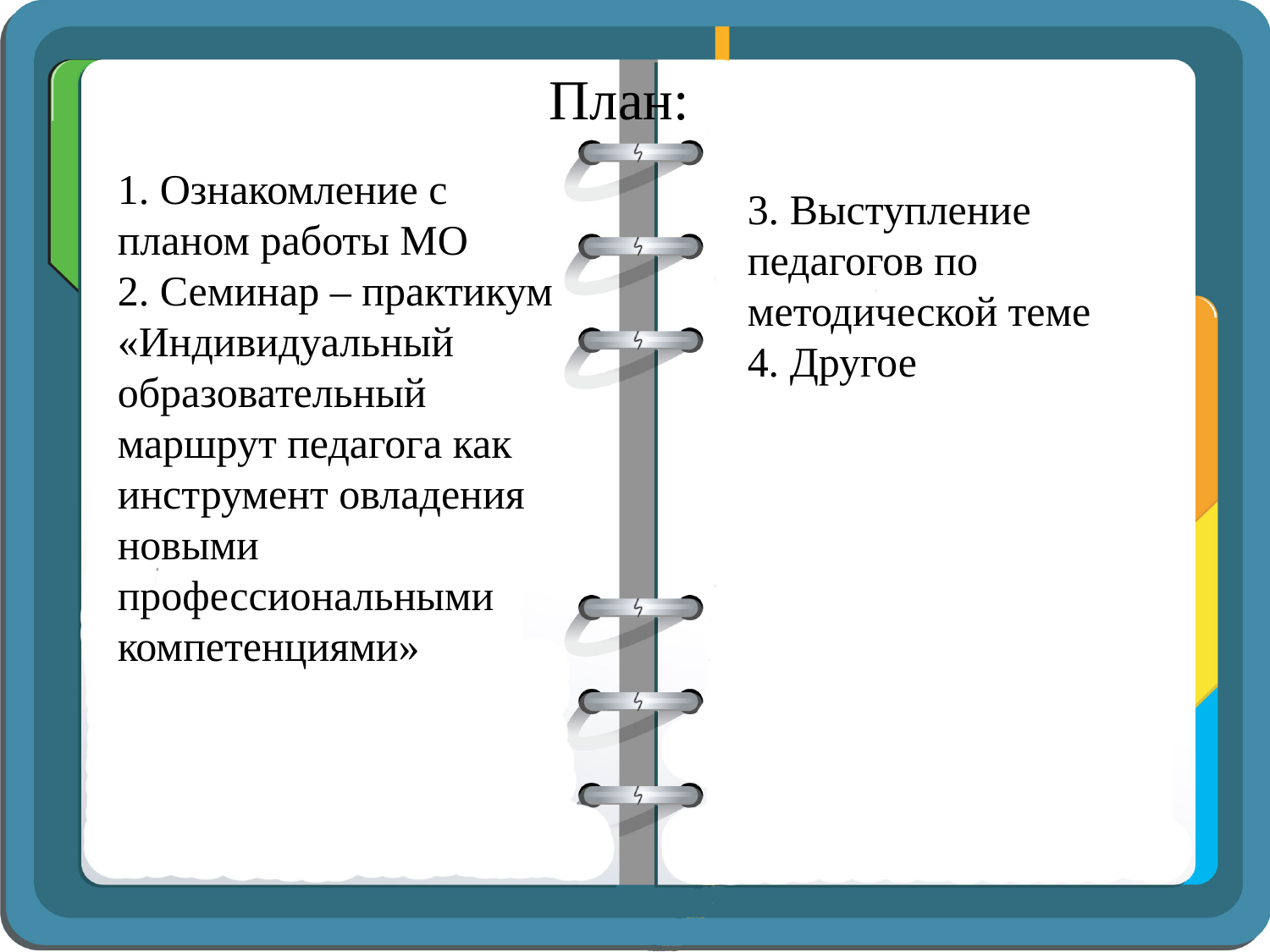

# План:
1. Ознакомление с планом работы МО
2. Семинар – практикум «Индивидуальный образовательный маршрут педагога как инструмент овладения новыми профессиональными компетенциями»

3. Выступление педагогов по методической теме
4. Другое